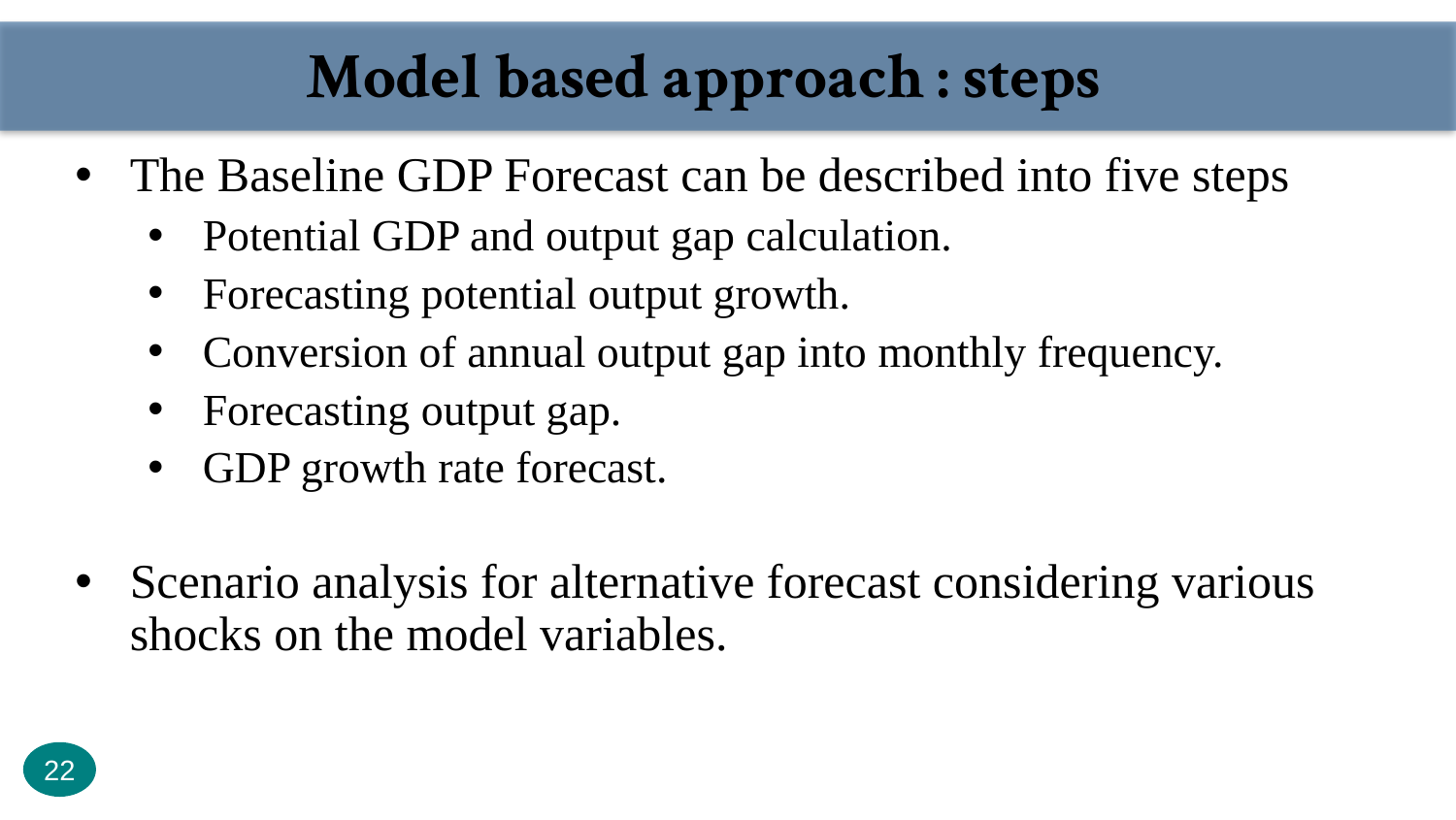

Model based approach : steps
The Baseline GDP Forecast can be described into five steps
Potential GDP and output gap calculation.
Forecasting potential output growth.
Conversion of annual output gap into monthly frequency.
Forecasting output gap.
GDP growth rate forecast.

Scenario analysis for alternative forecast considering various shocks on the model variables.
22